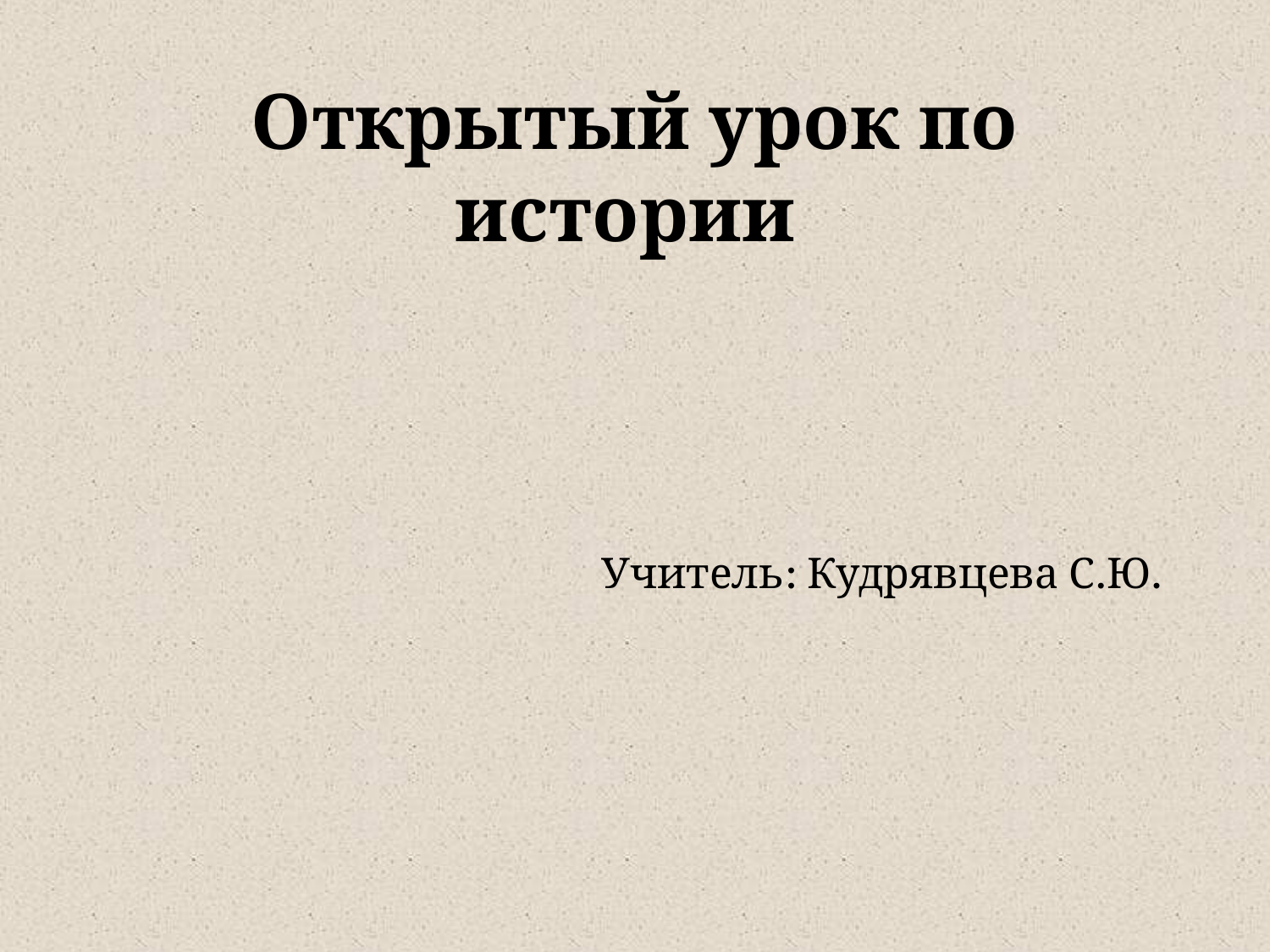

# Открытый урок по истории
Учитель: Кудрявцева С.Ю.